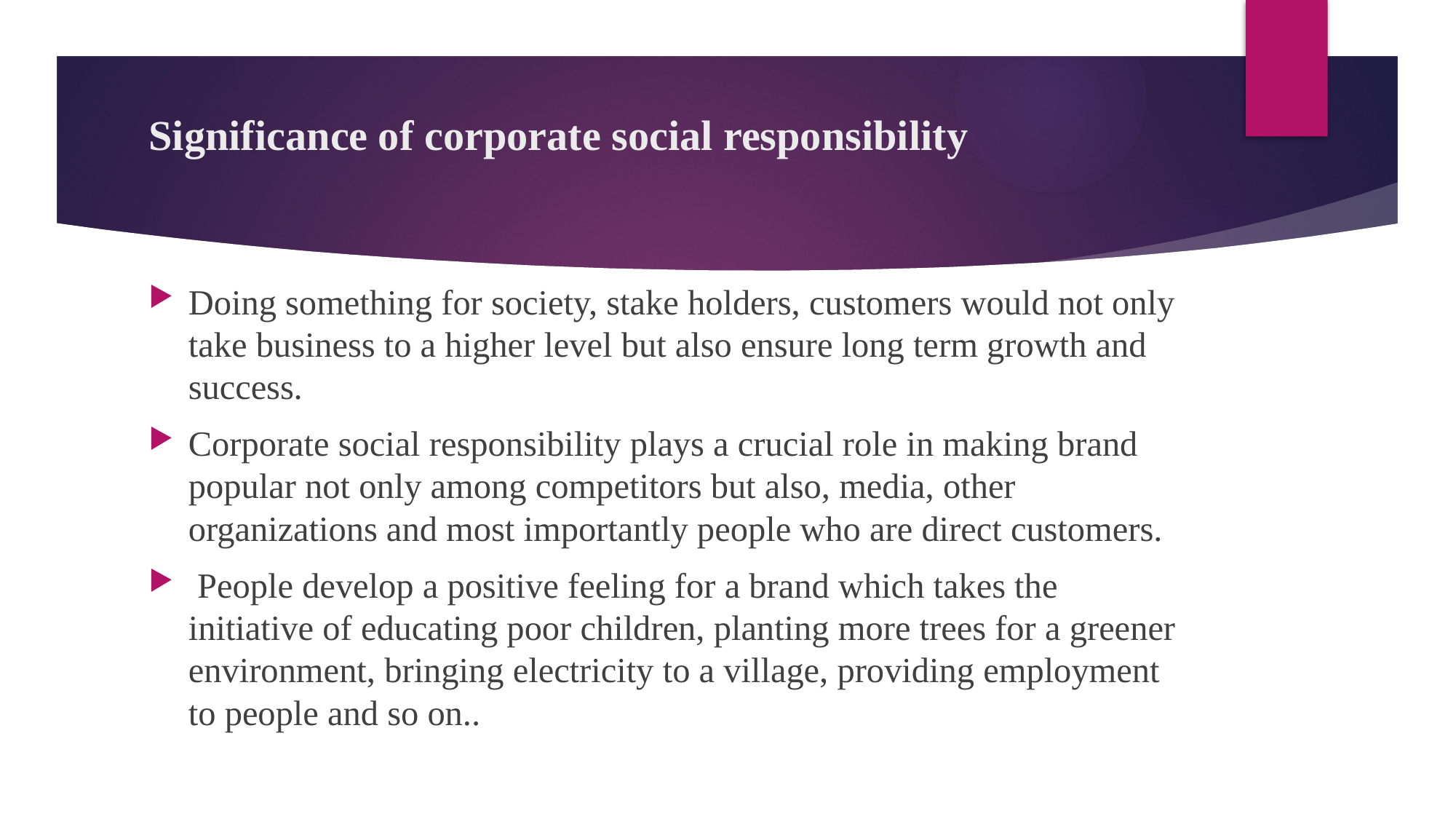

# Significance of corporate social responsibility
Doing something for society, stake holders, customers would not only take business to a higher level but also ensure long term growth and success.
Corporate social responsibility plays a crucial role in making brand popular not only among competitors but also, media, other organizations and most importantly people who are direct customers.
 People develop a positive feeling for a brand which takes the initiative of educating poor children, planting more trees for a greener environment, bringing electricity to a village, providing employment to people and so on..